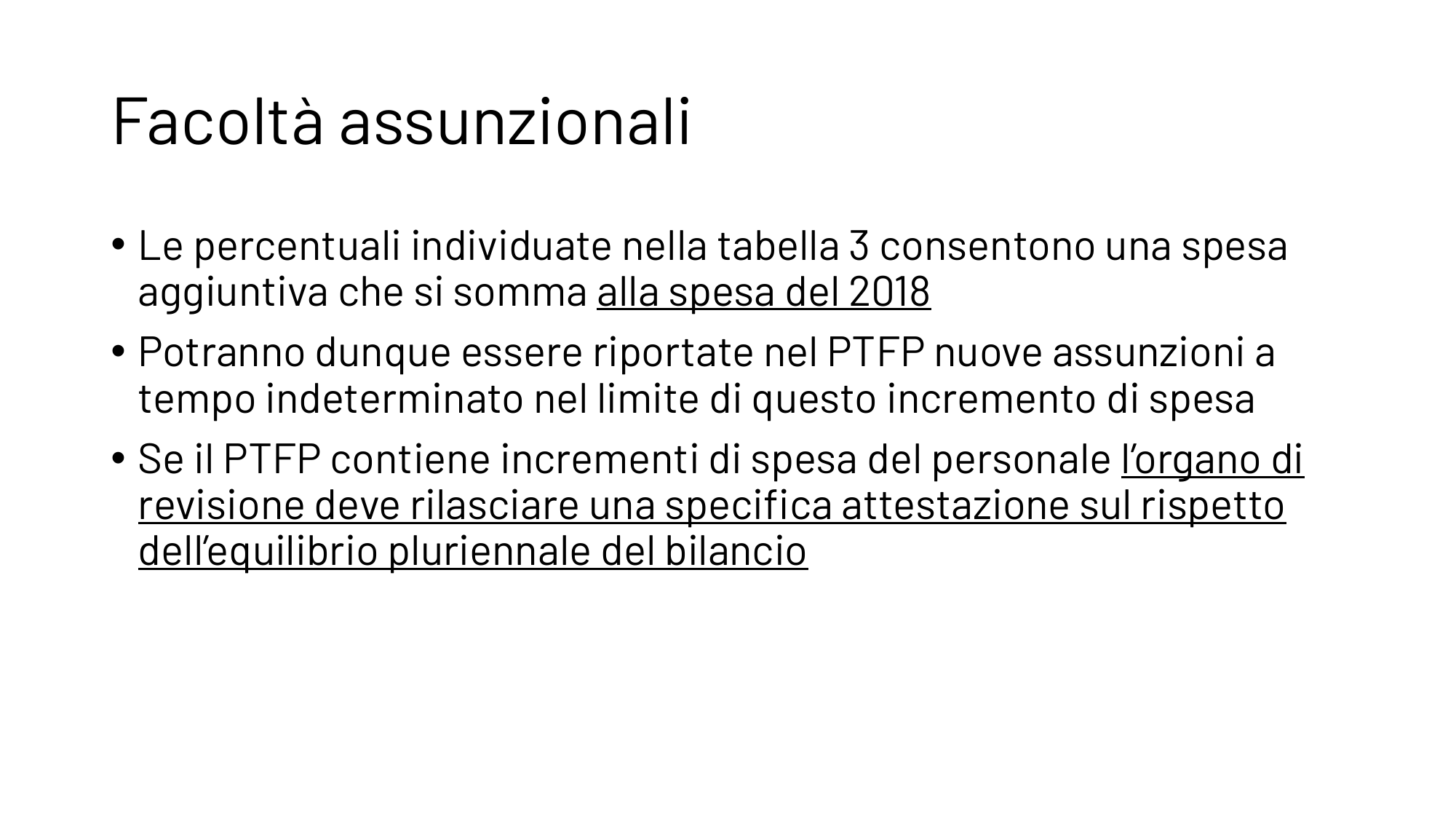

# Facoltà assunzionali
Le percentuali individuate nella tabella 3 consentono una spesa aggiuntiva che si somma alla spesa del 2018
Potranno dunque essere riportate nel PTFP nuove assunzioni a tempo indeterminato nel limite di questo incremento di spesa
Se il PTFP contiene incrementi di spesa del personale l’organo di revisione deve rilasciare una specifica attestazione sul rispetto dell’equilibrio pluriennale del bilancio